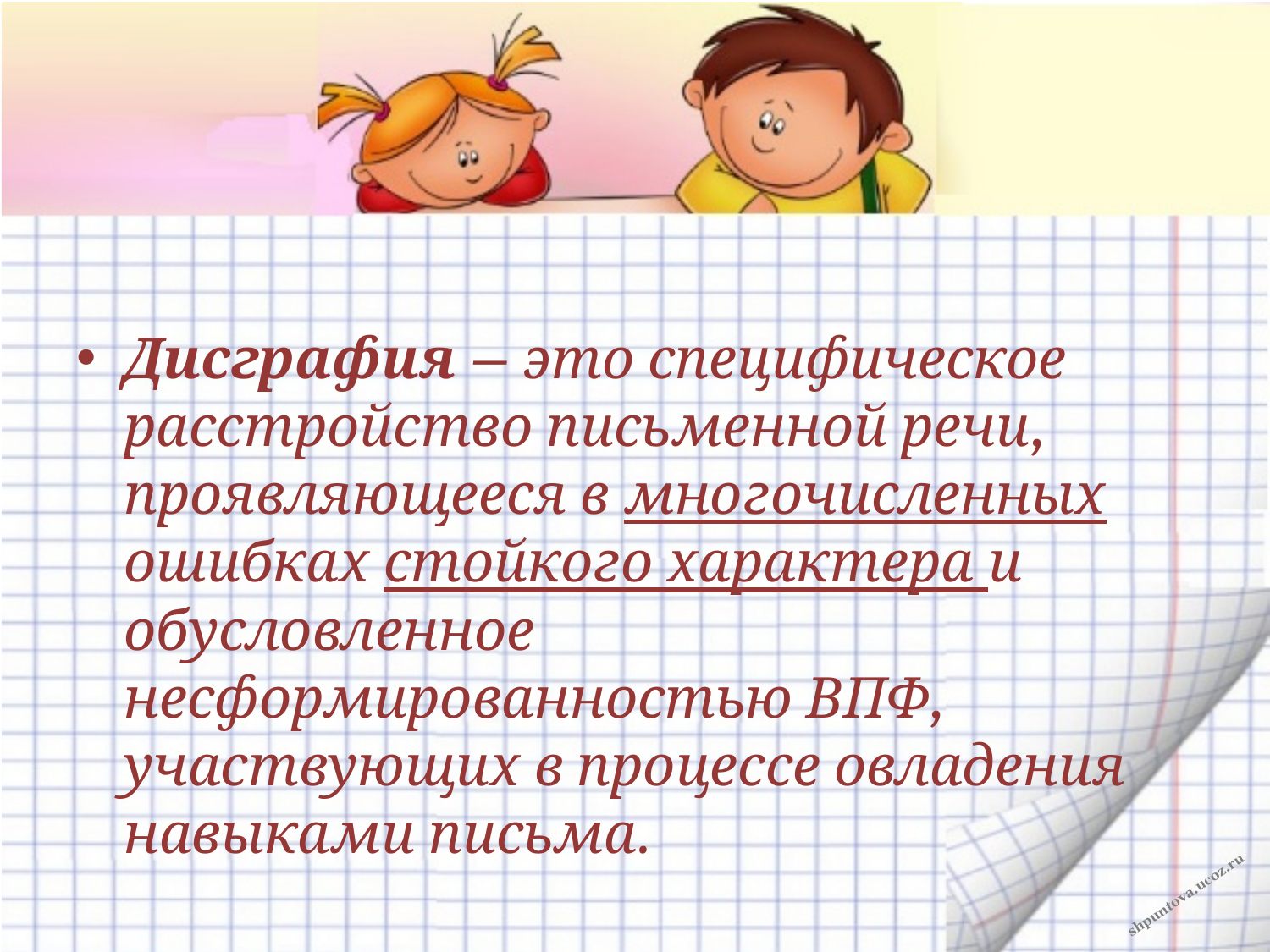

Дисграфия – это специфическое расстройство письменной речи, проявляющееся в многочисленных ошибках стойкого характера и обусловленное несформированностью ВПФ, участвующих в процессе овладения навыками письма.